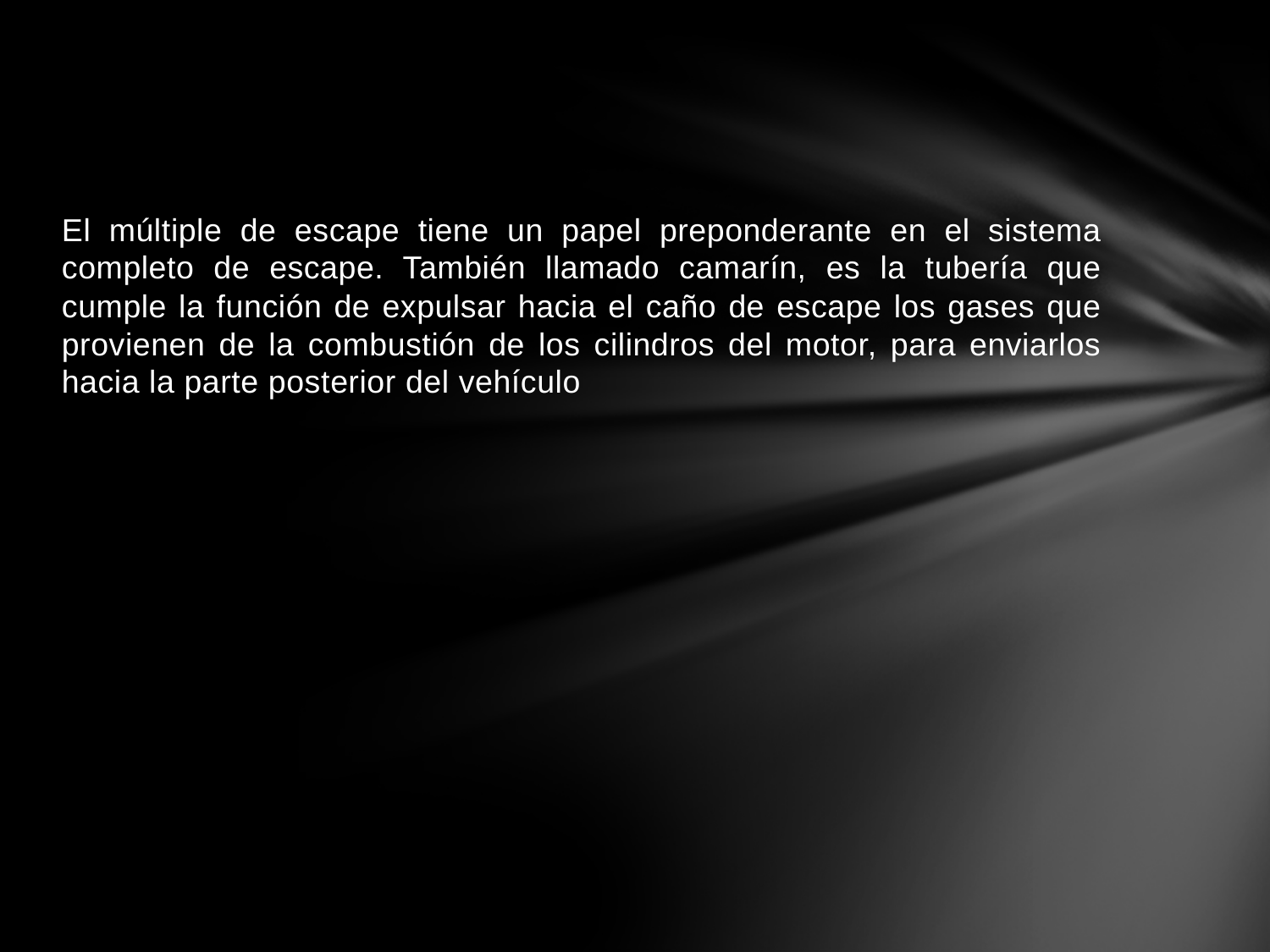

El múltiple de escape tiene un papel preponderante en el sistema completo de escape. También llamado camarín, es la tubería que cumple la función de expulsar hacia el caño de escape los gases que provienen de la combustión de los cilindros del motor, para enviarlos hacia la parte posterior del vehículo